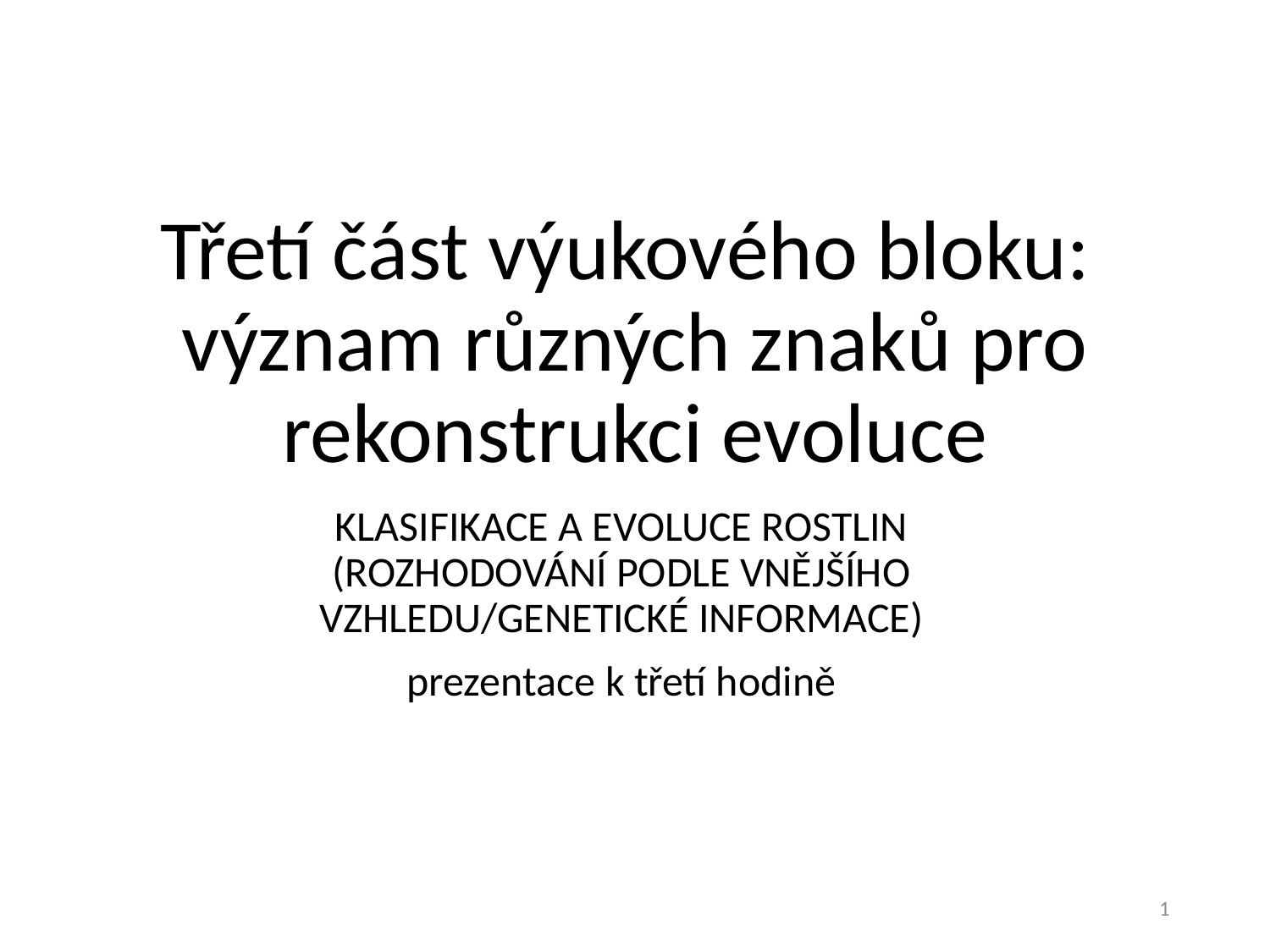

# Třetí část výukového bloku: význam různých znaků pro rekonstrukci evoluce
KLASIFIKACE A EVOLUCE ROSTLIN (ROZHODOVÁNÍ PODLE VNĚJŠÍHO VZHLEDU/GENETICKÉ INFORMACE)
prezentace k třetí hodině

1